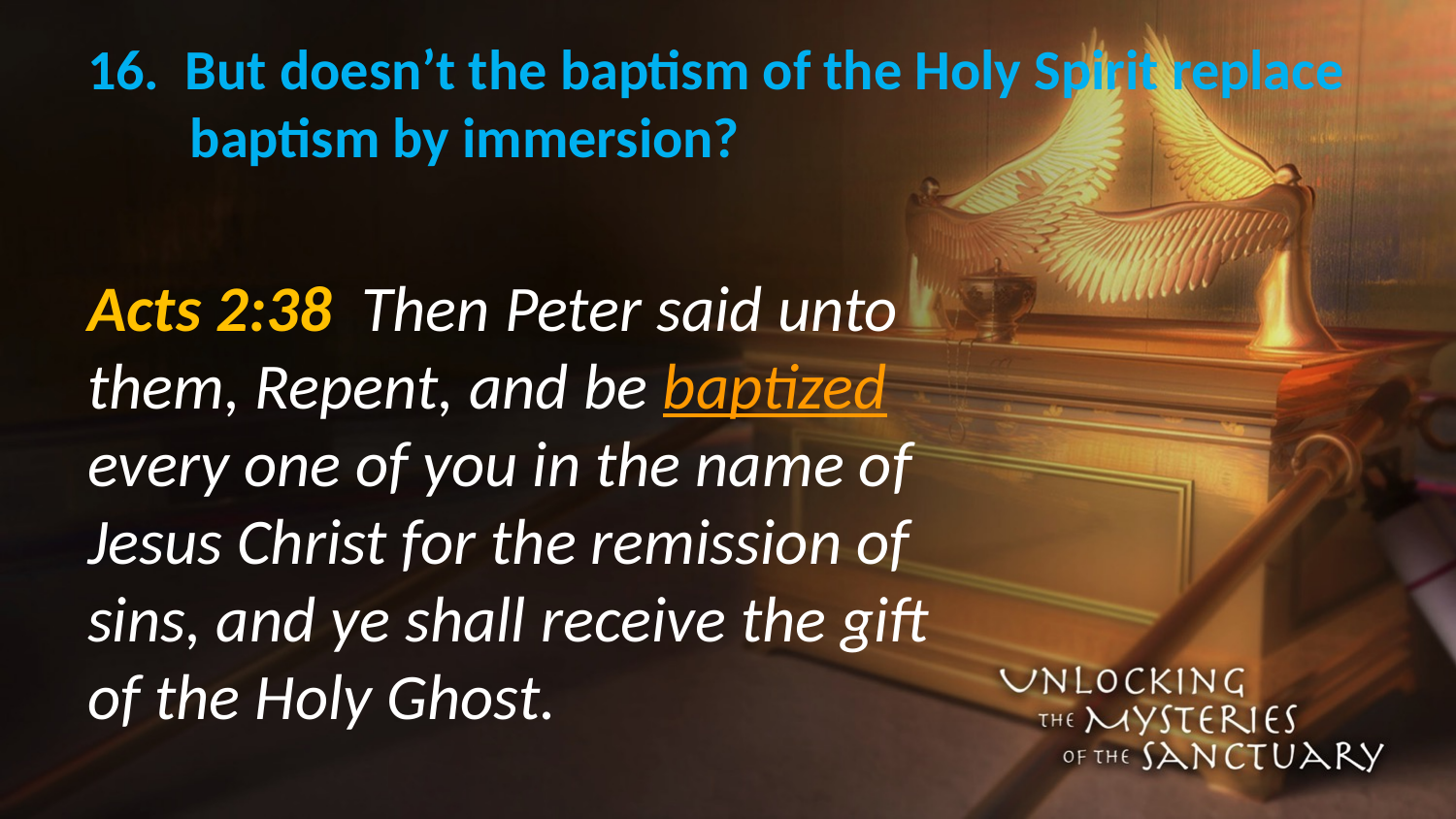

# 16.  But doesn’t the baptism of the Holy Spirit replace baptism by immersion?

Acts 2:38  Then Peter said unto them, Repent, and be baptized every one of you in the name of Jesus Christ for the remission of sins, and ye shall receive the gift of the Holy Ghost.